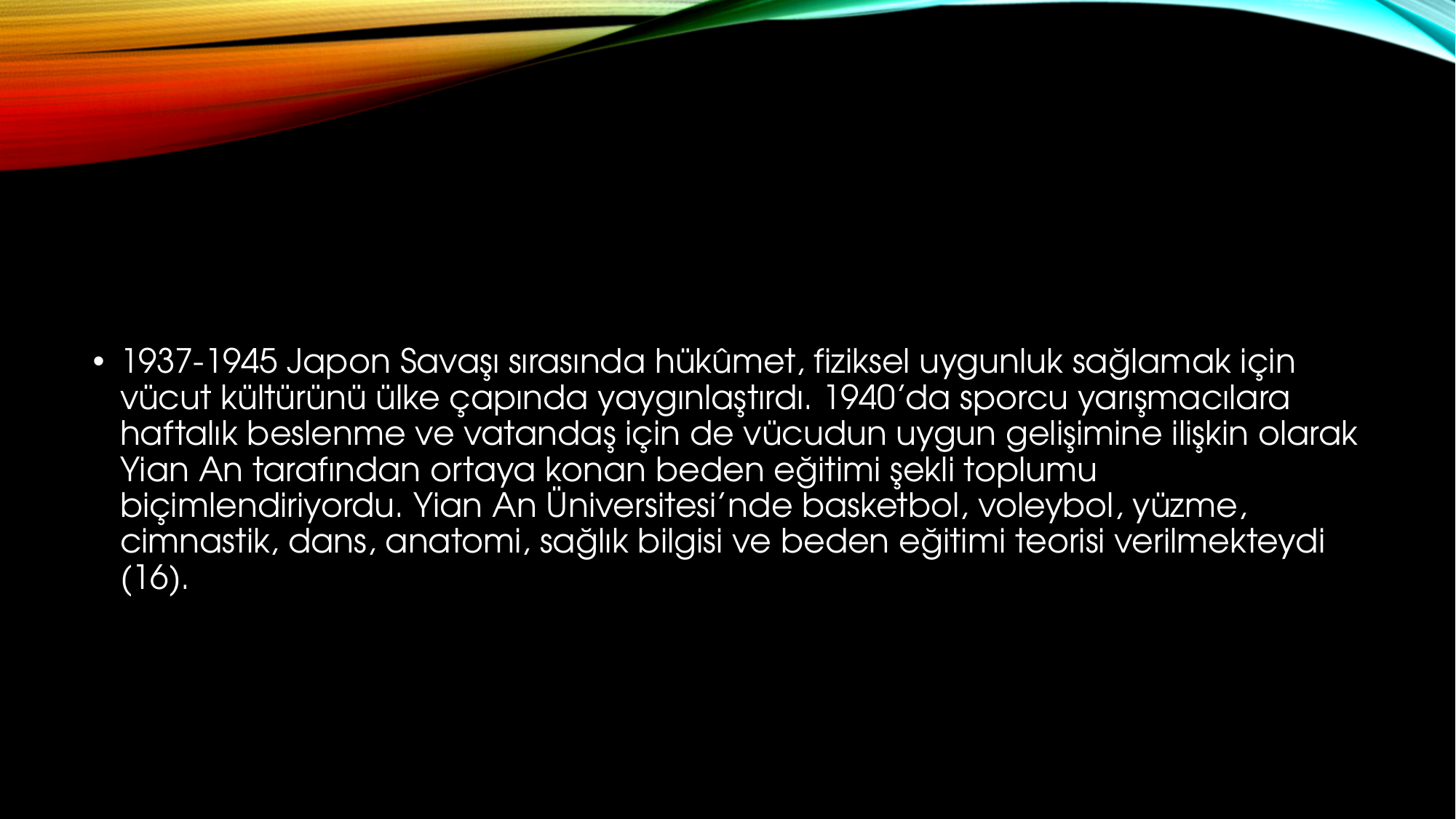

#
1937-1945 Japon Savaşı sırasında hükûmet, fiziksel uygunluk sağlamak için vücut kültürünü ülke çapında yaygınlaştırdı. 1940’da sporcu yarışmacılara haftalık beslenme ve vatandaş için de vücudun uygun gelişimine ilişkin olarak Yian An tarafından ortaya konan beden eğitimi şekli toplumu biçimlendiriyordu. Yian An Üniversitesi’nde basketbol, voleybol, yüzme, cimnastik, dans, anatomi, sağlık bilgisi ve beden eğitimi teorisi verilmekteydi (16).